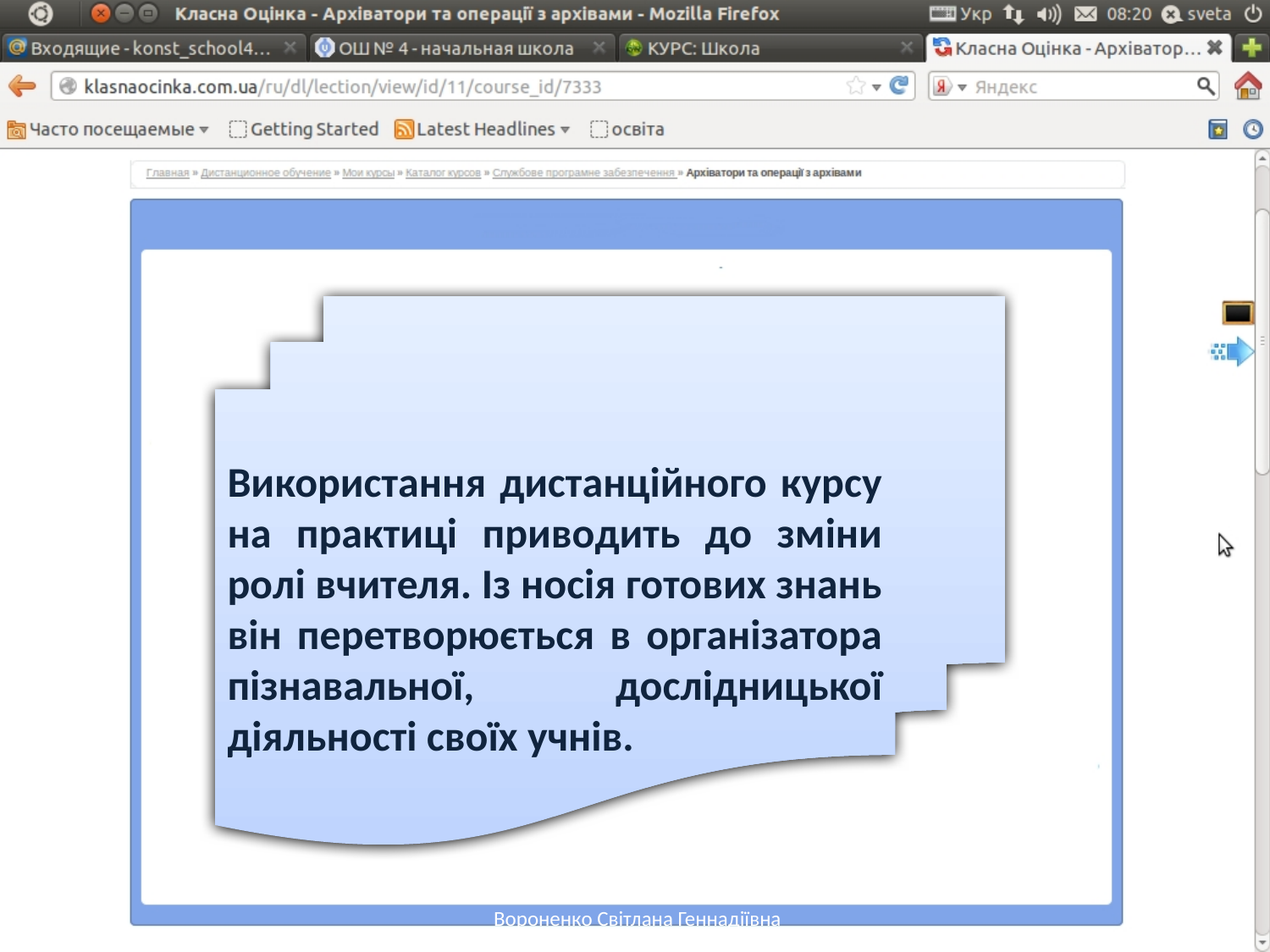

Використання дистанційного курсу на практиці приводить до зміни ролі вчителя. Із носія готових знань він перетворюється в організатора пізнавальної, дослідницької діяльності своїх учнів.
Вороненко Світлана Геннадіївна